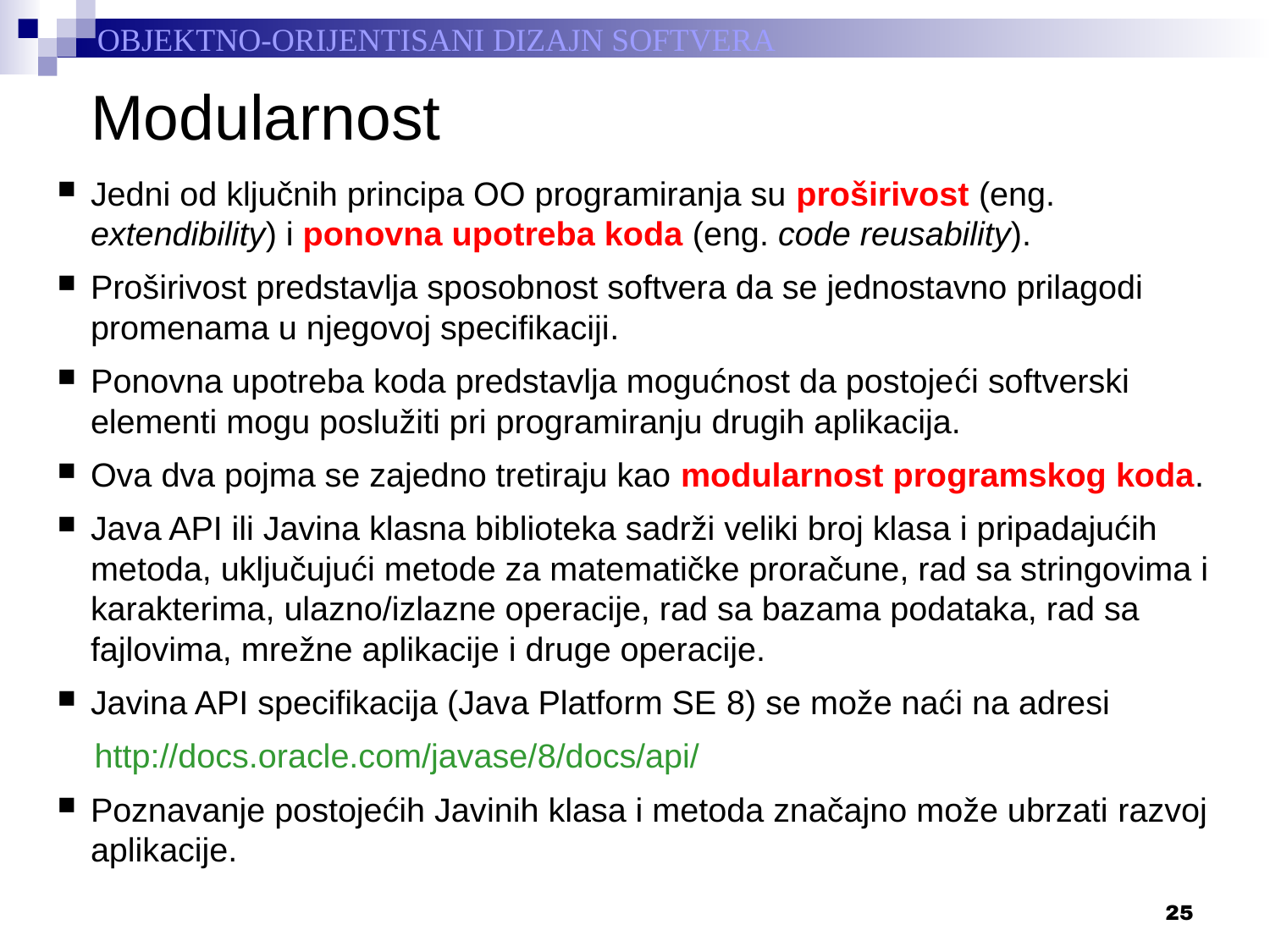

# Modularnost
Jedni od ključnih principa OO programiranja su proširivost (eng. extendibility) i ponovna upotreba koda (eng. code reusability).
Proširivost predstavlja sposobnost softvera da se jednostavno prilagodi promenama u njegovoj specifikaciji.
Ponovna upotreba koda predstavlja mogućnost da postojeći softverski elementi mogu poslužiti pri programiranju drugih aplikacija.
Ova dva pojma se zajedno tretiraju kao modularnost programskog koda.
Java API ili Javina klasna biblioteka sadrži veliki broj klasa i pripadajućih metoda, uključujući metode za matematičke proračune, rad sa stringovima i karakterima, ulazno/izlazne operacije, rad sa bazama podataka, rad sa fajlovima, mrežne aplikacije i druge operacije.
Javina API specifikacija (Java Platform SE 8) se može naći na adresi
http://docs.oracle.com/javase/8/docs/api/
Poznavanje postojećih Javinih klasa i metoda značajno može ubrzati razvoj aplikacije.
25